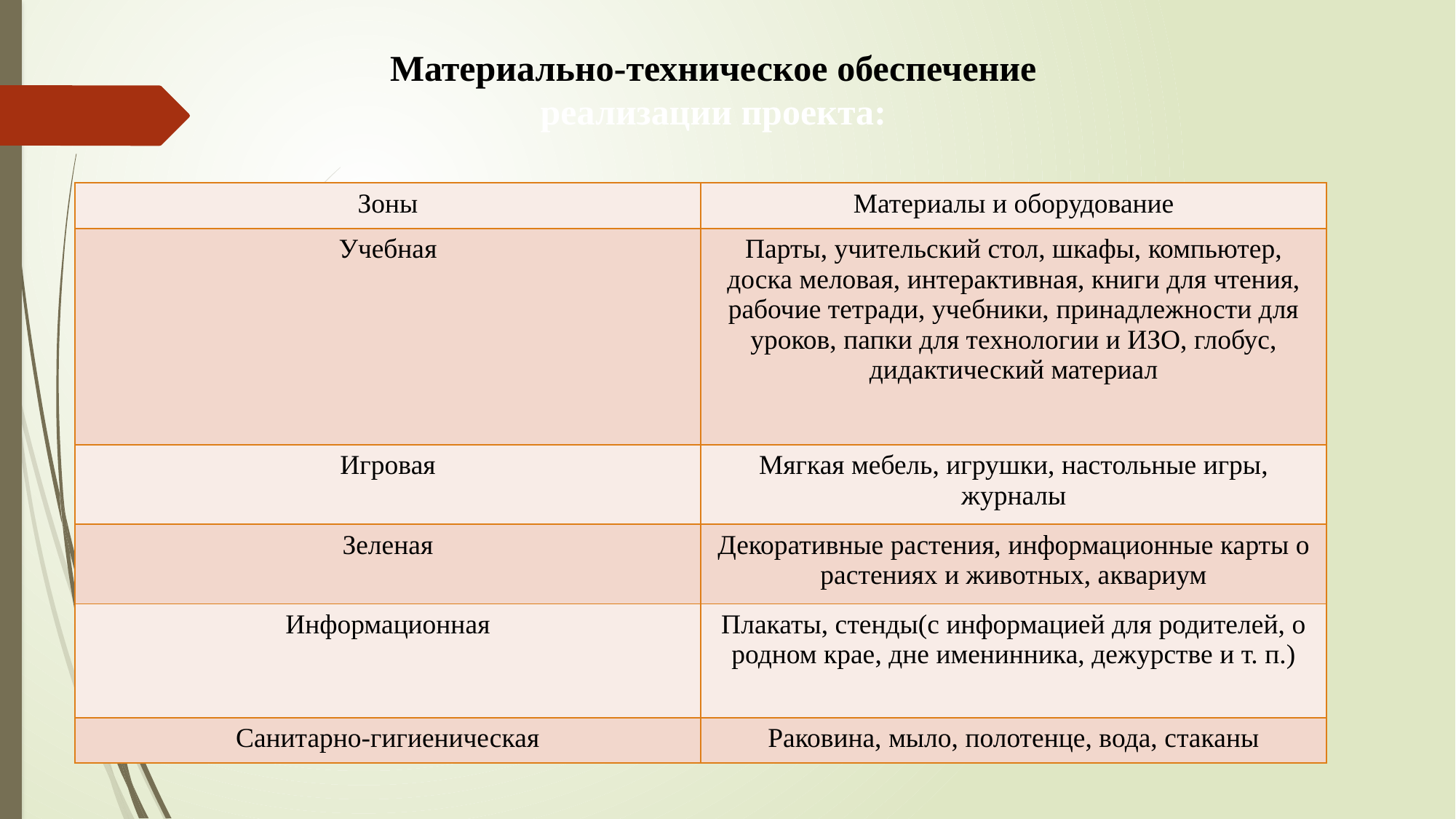

#
Материально-техническое обеспечение реализации проекта:
| Зоны | Материалы и оборудование |
| --- | --- |
| Учебная | Парты, учительский стол, шкафы, компьютер, доска меловая, интерактивная, книги для чтения, рабочие тетради, учебники, принадлежности для уроков, папки для технологии и ИЗО, глобус, дидактический материал |
| Игровая | Мягкая мебель, игрушки, настольные игры, журналы |
| Зеленая | Декоративные растения, информационные карты о растениях и животных, аквариум |
| Информационная | Плакаты, стенды(с информацией для родителей, о родном крае, дне именинника, дежурстве и т. п.) |
| Санитарно-гигиеническая | Раковина, мыло, полотенце, вода, стаканы |